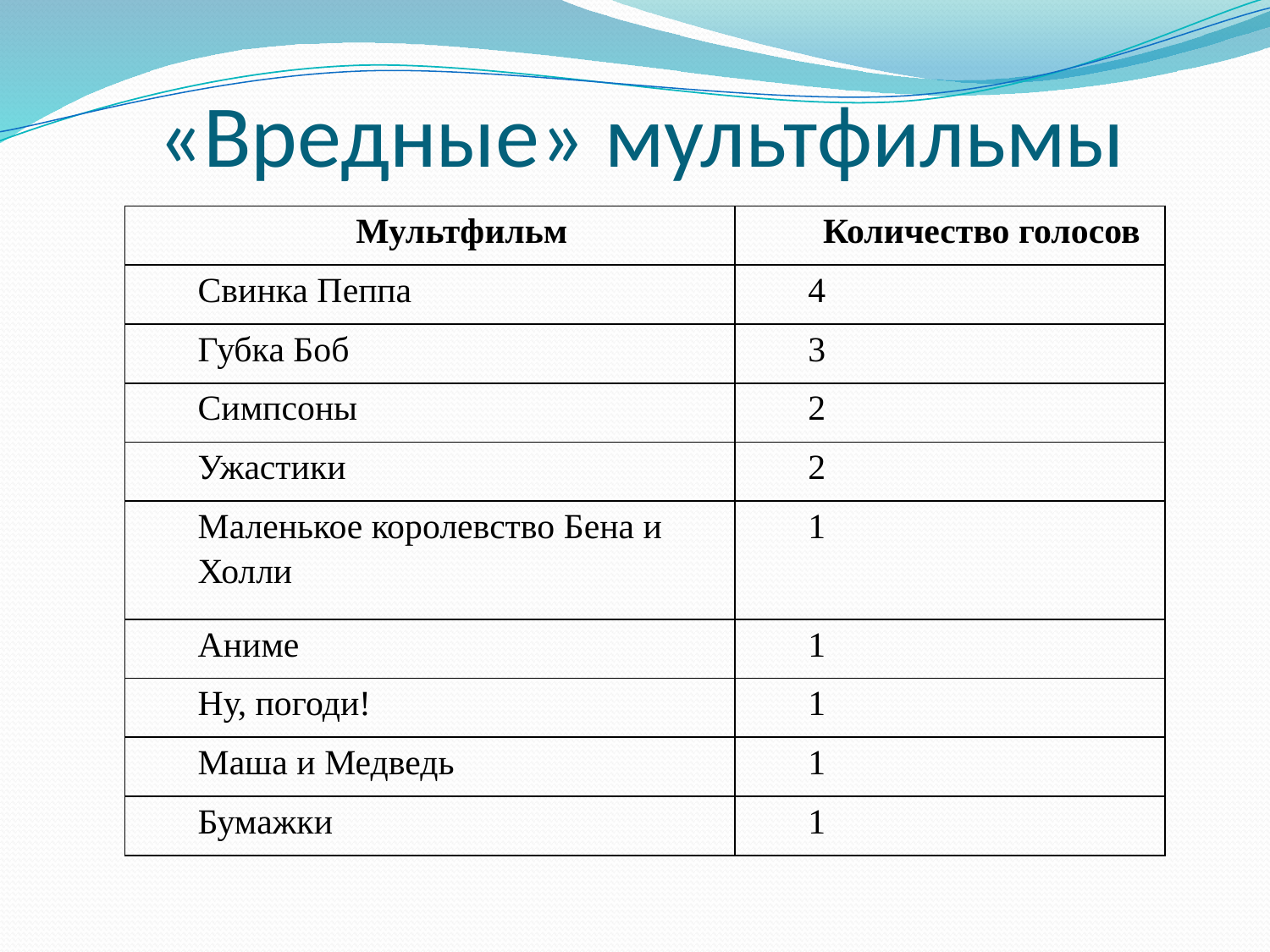

# «Вредные» мультфильмы
| Мультфильм | Количество голосов |
| --- | --- |
| Свинка Пеппа | 4 |
| Губка Боб | 3 |
| Симпсоны | 2 |
| Ужастики | 2 |
| Маленькое королевство Бена и Холли | 1 |
| Аниме | 1 |
| Ну, погоди! | 1 |
| Маша и Медведь | 1 |
| Бумажки | 1 |